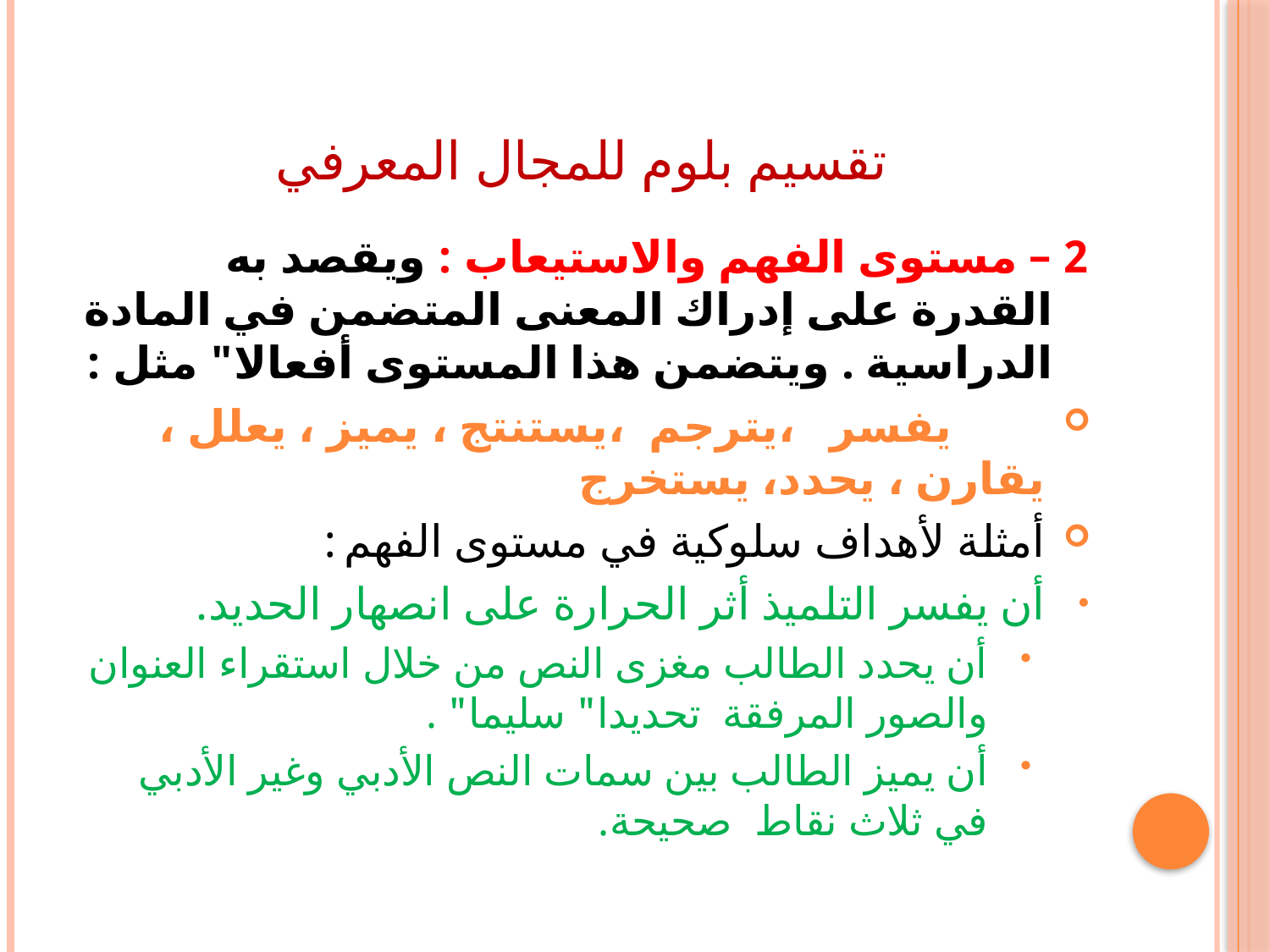

# تقسيم بلوم للمجال المعرفي
2 – مستوى الفهم والاستيعاب : ويقصد به القدرة على إدراك المعنى المتضمن في المادة الدراسية . ويتضمن هذا المستوى أفعالا" مثل :
        يفسر   ،يترجم  ،يستنتج ، يميز ، يعلل ، يقارن ، يحدد، يستخرج
أمثلة لأهداف سلوكية في مستوى الفهم :
أن يفسر التلميذ أثر الحرارة على انصهار الحديد.
أن يحدد الطالب مغزى النص من خلال استقراء العنوان والصور المرفقة  تحديدا" سليما" .
أن يميز الطالب بين سمات النص الأدبي وغير الأدبي في ثلاث نقاط  صحيحة.